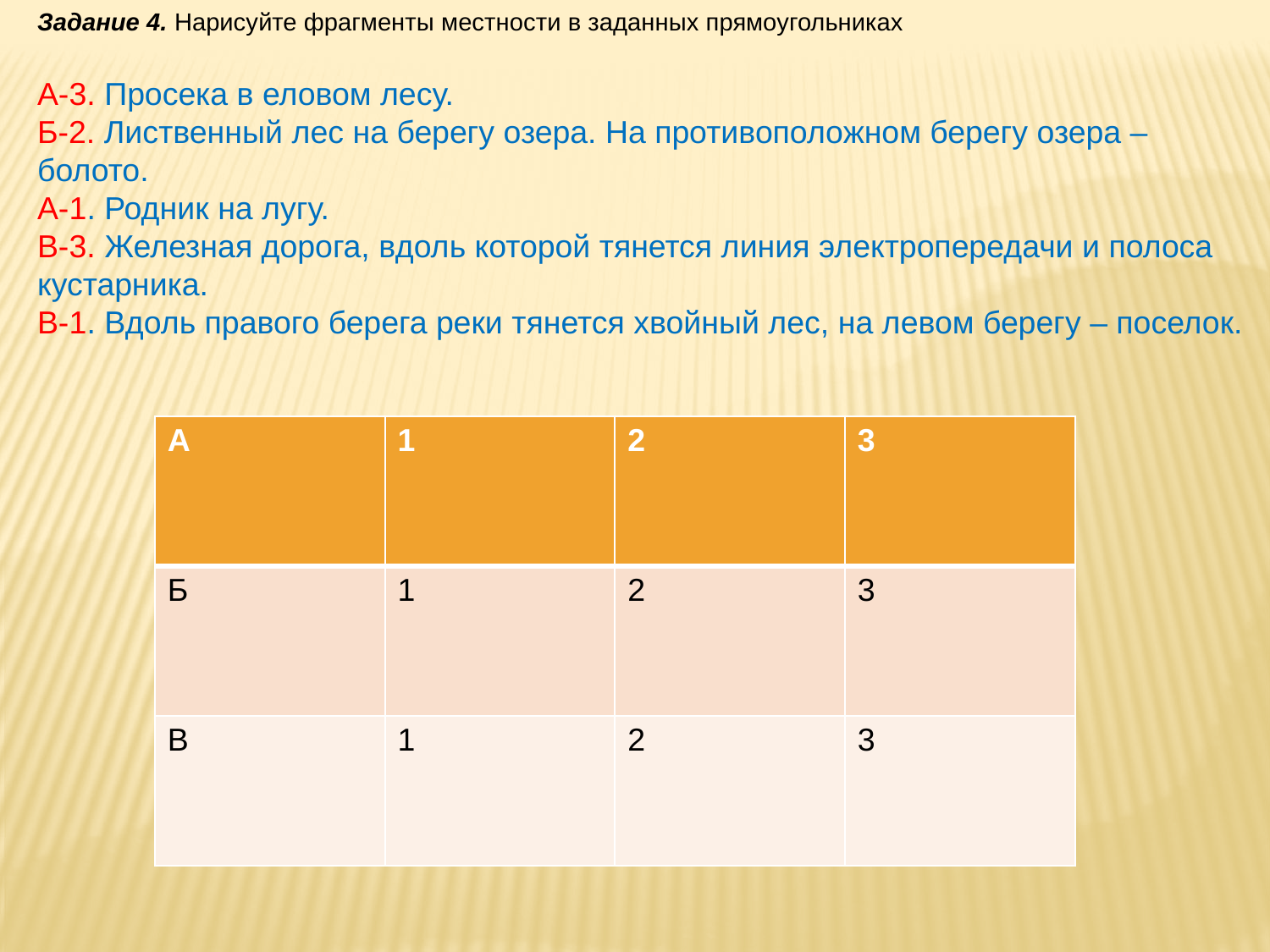

Задание 4. Нарисуйте фрагменты местности в заданных прямоугольниках

А-3. Просека в еловом лесу.
Б-2. Лиственный лес на берегу озера. На противоположном берегу озера – болото.
А-1. Родник на лугу.
В-3. Железная дорога, вдоль которой тянется линия электропередачи и полоса кустарника.
В-1. Вдоль правого берега реки тянется хвойный лес, на левом берегу – поселок.
| А | 1 | 2 | 3 |
| --- | --- | --- | --- |
| Б | 1 | 2 | 3 |
| В | 1 | 2 | 3 |